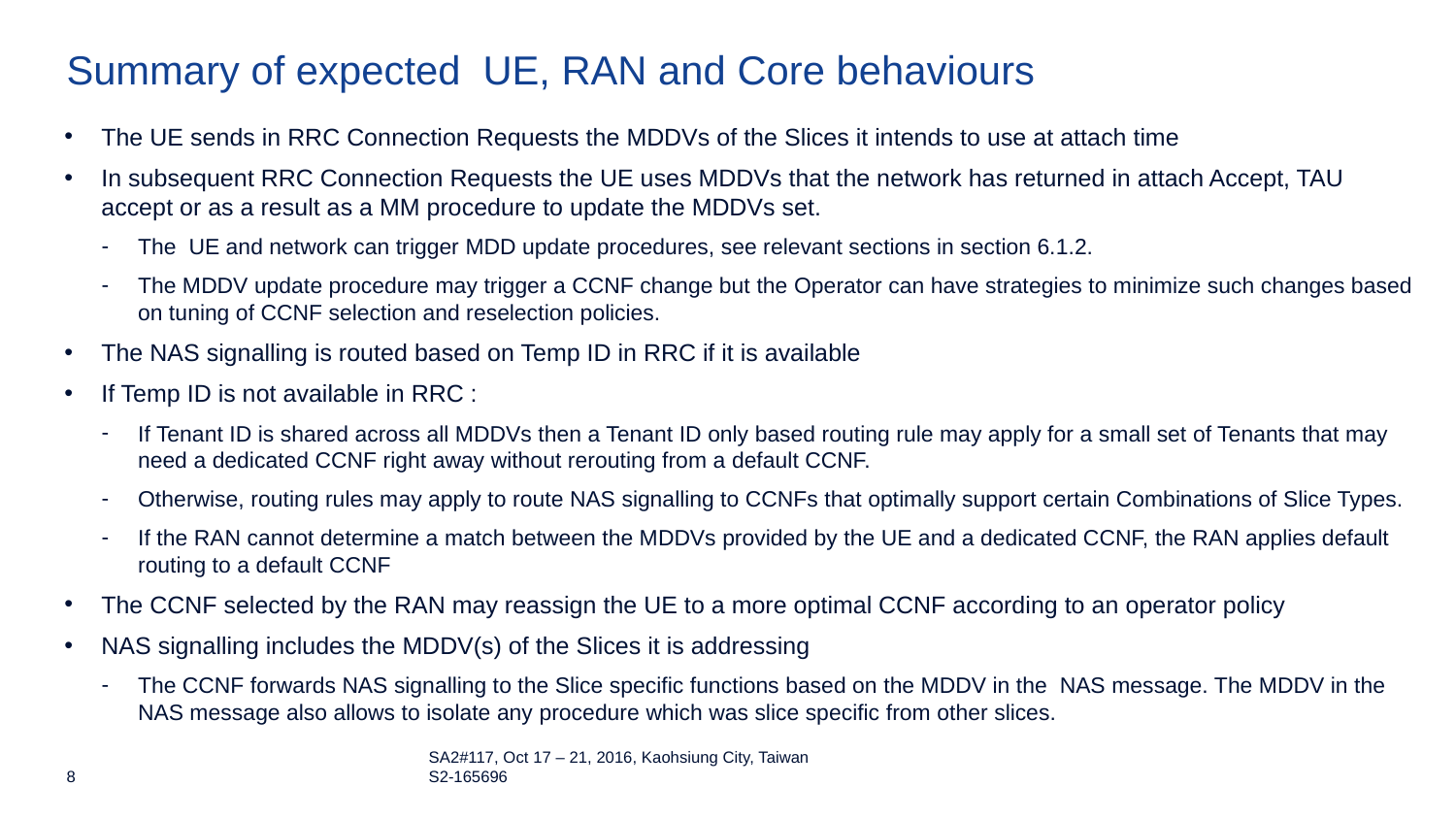

# Summary of expected  UE, RAN and Core behaviours
The UE sends in RRC Connection Requests the MDDVs of the Slices it intends to use at attach time
In subsequent RRC Connection Requests the UE uses MDDVs that the network has returned in attach Accept, TAU accept or as a result as a MM procedure to update the MDDVs set.
The  UE and network can trigger MDD update procedures, see relevant sections in section 6.1.2.
The MDDV update procedure may trigger a CCNF change but the Operator can have strategies to minimize such changes based on tuning of CCNF selection and reselection policies.
The NAS signalling is routed based on Temp ID in RRC if it is available
If Temp ID is not available in RRC :
If Tenant ID is shared across all MDDVs then a Tenant ID only based routing rule may apply for a small set of Tenants that may need a dedicated CCNF right away without rerouting from a default CCNF.
Otherwise, routing rules may apply to route NAS signalling to CCNFs that optimally support certain Combinations of Slice Types.
If the RAN cannot determine a match between the MDDVs provided by the UE and a dedicated CCNF, the RAN applies default routing to a default CCNF
The CCNF selected by the RAN may reassign the UE to a more optimal CCNF according to an operator policy
NAS signalling includes the MDDV(s) of the Slices it is addressing
The CCNF forwards NAS signalling to the Slice specific functions based on the MDDV in the  NAS message. The MDDV in the NAS message also allows to isolate any procedure which was slice specific from other slices.
SA2#117, Oct 17 – 21, 2016, Kaohsiung City, Taiwan    S2-165696